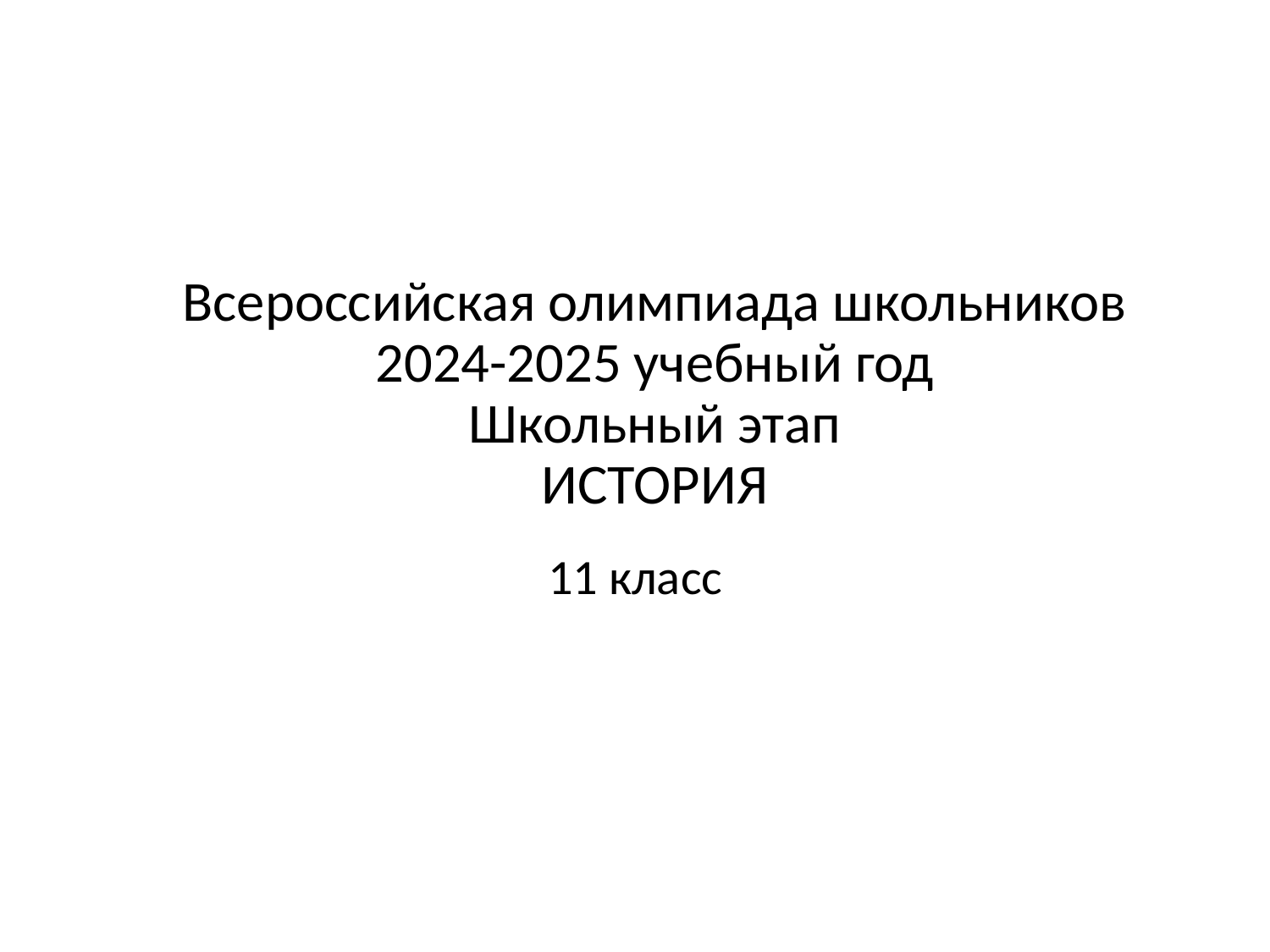

# Всероссийская олимпиада школьников 2024-2025 учебный год Школьный этап ИСТОРИЯ
11 класс